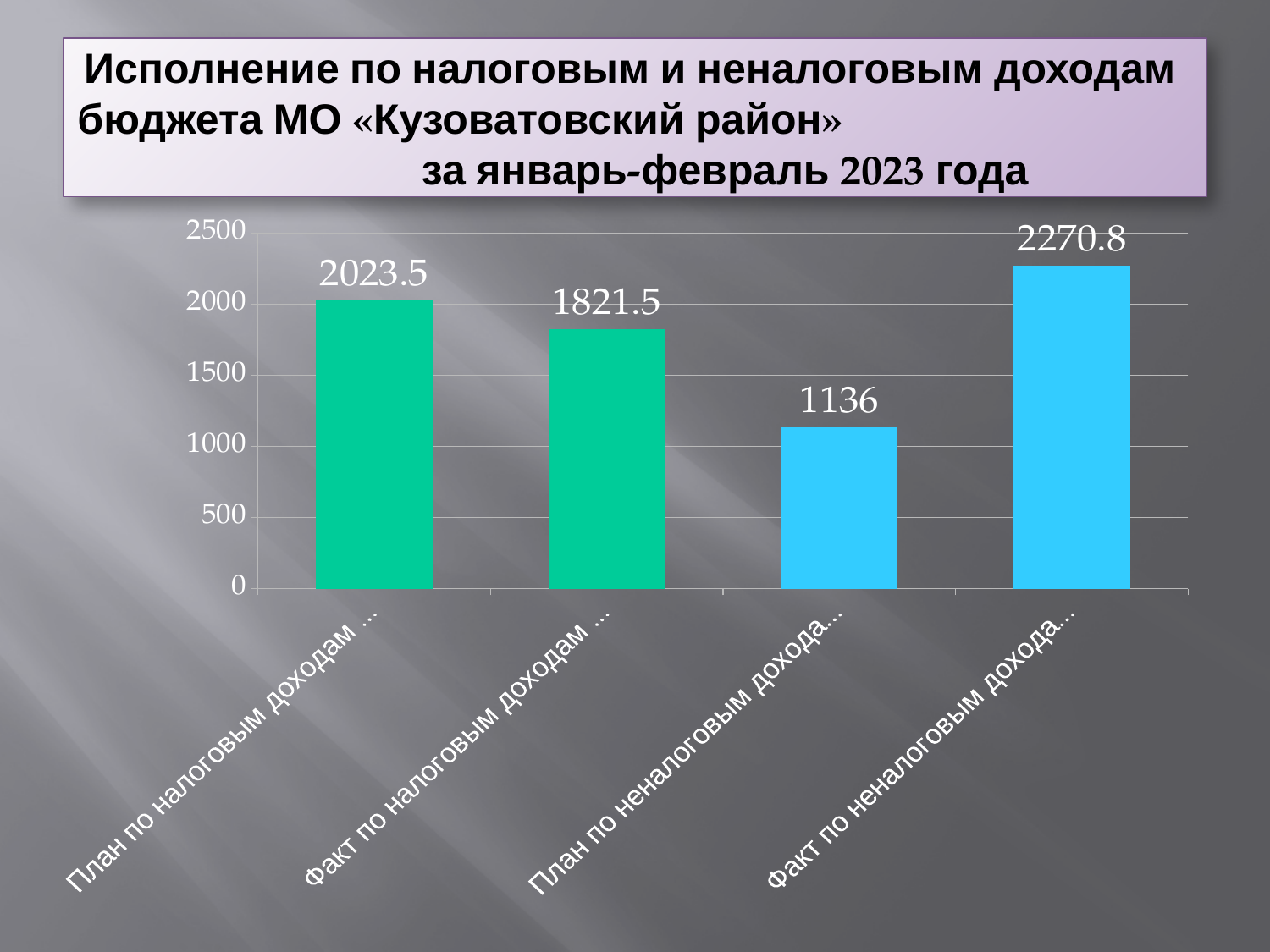

# Исполнение по налоговым и неналоговым доходам  бюджета МО «Кузоватовский район»                                                   за январь-февраль 2023 года

### Chart

| Category | Столбец1 |
|---|---|
| План по налоговым доходам за январь-февраль 2023г. | 2023.5 |
| Факт по налоговым доходам за январь-февраль 2023г. | 1821.5 |
| План по неналоговым доходам за январь-февраль 2023г. | 1136.0 |
| Факт по неналоговым доходам за январь-февраль 2023г. | 2270.8 |